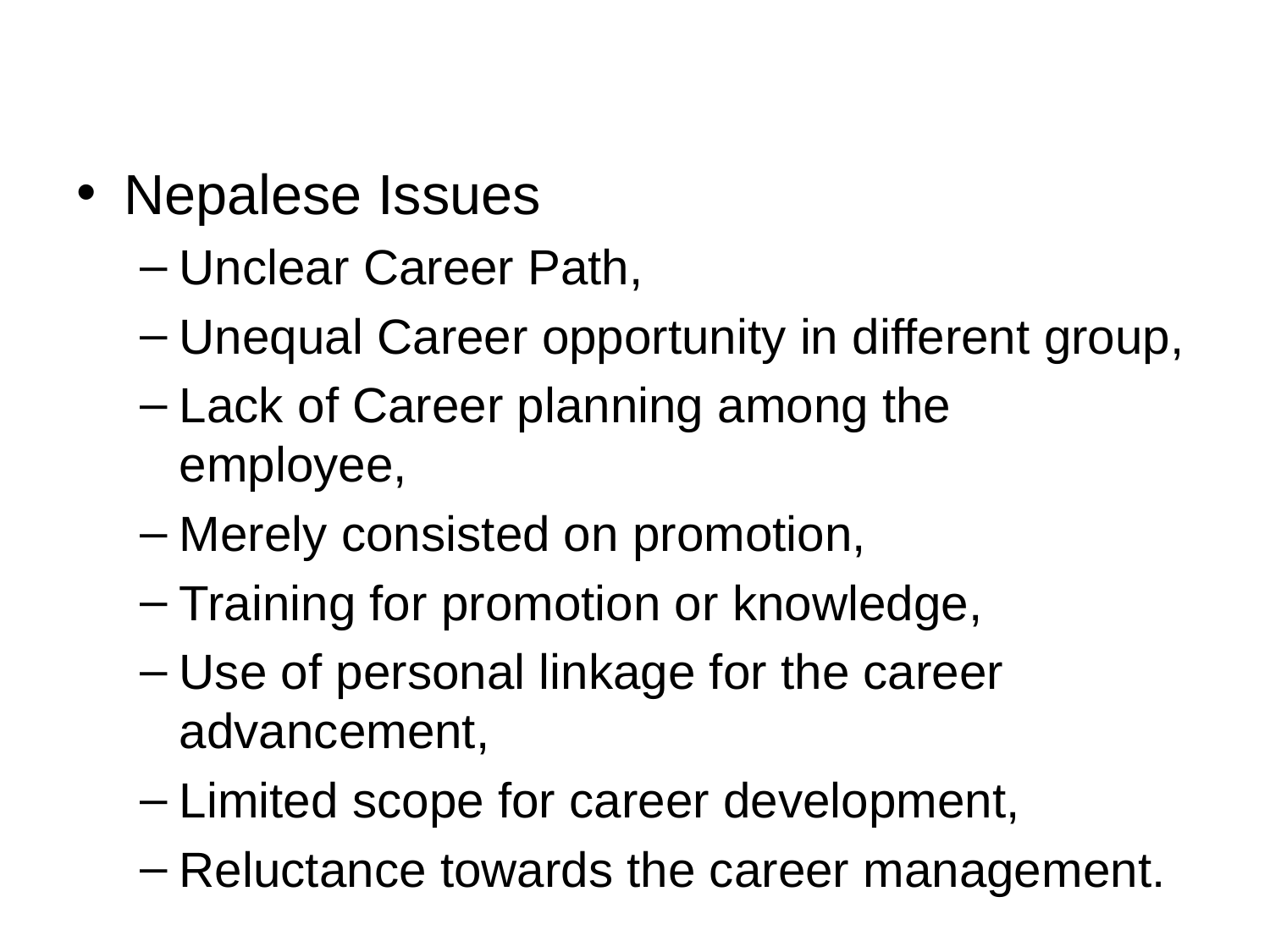

#
Nepalese Issues
Unclear Career Path,
Unequal Career opportunity in different group,
Lack of Career planning among the employee,
Merely consisted on promotion,
Training for promotion or knowledge,
Use of personal linkage for the career advancement,
Limited scope for career development,
Reluctance towards the career management.